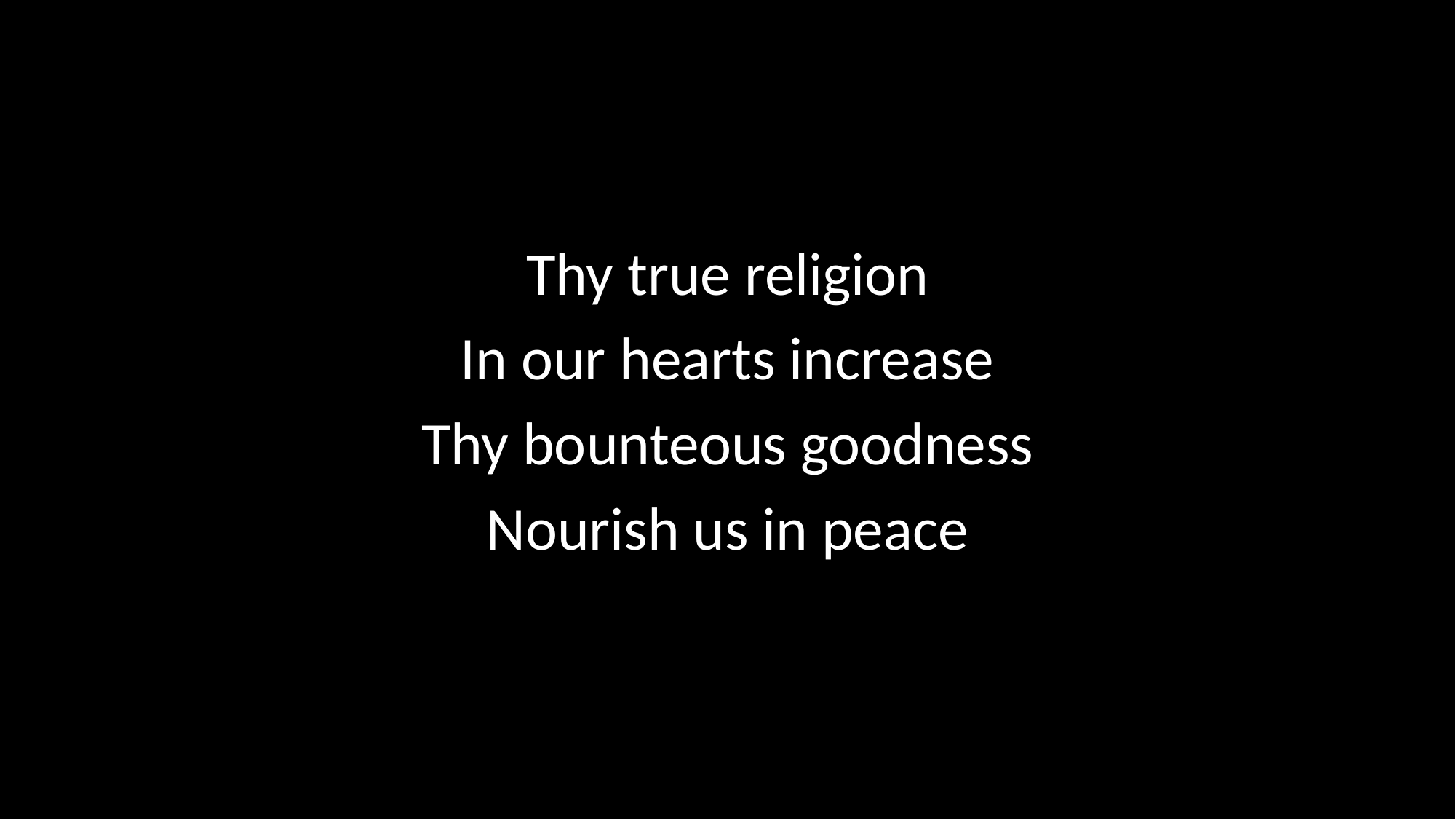

Thy true religion
In our hearts increase
Thy bounteous goodness
Nourish us in peace